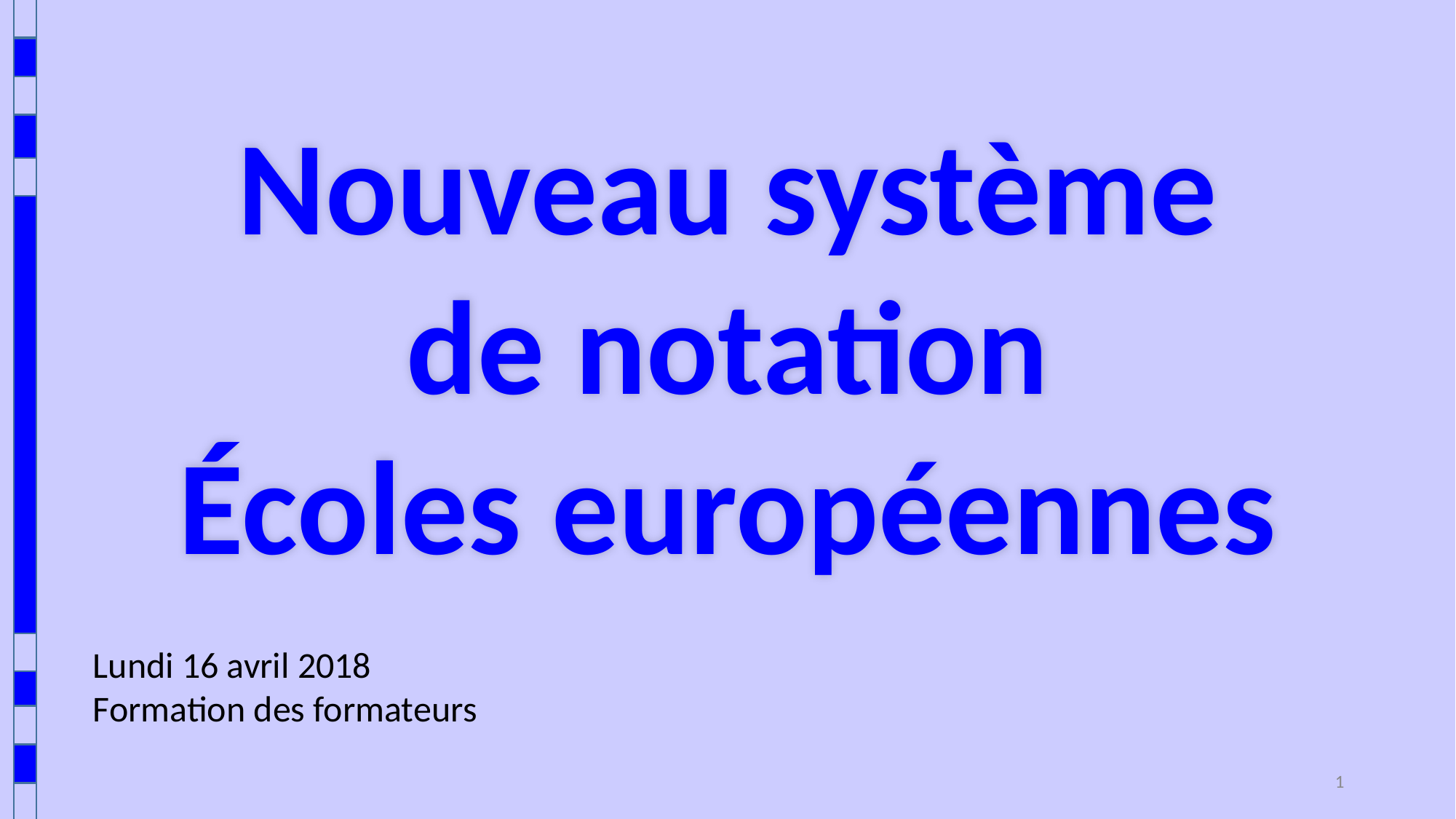

Nouveau système
de notation
Écoles européennes

Lundi 16 avril 2018
Formation des formateurs

1